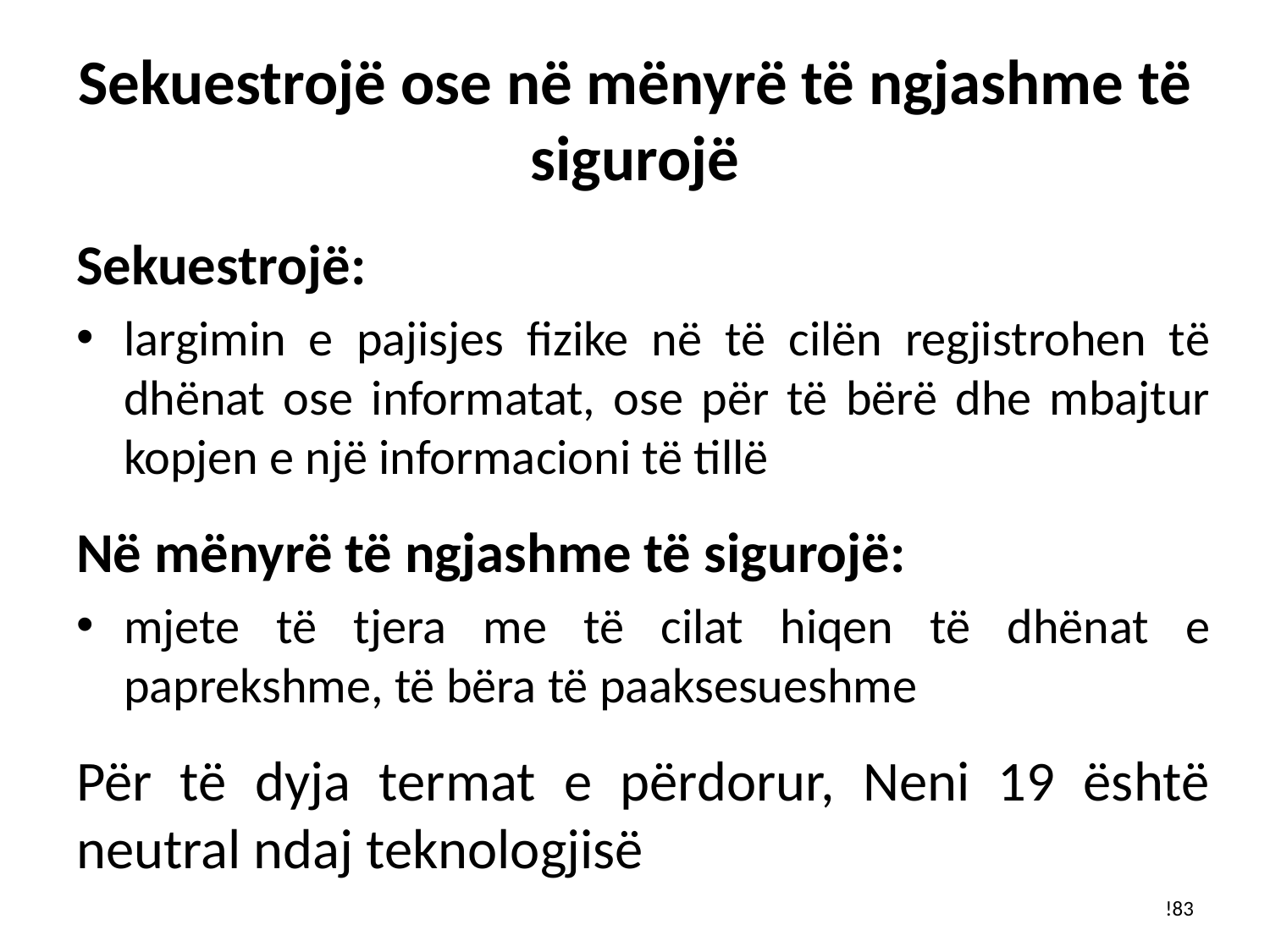

# Sekuestrojë ose në mënyrë të ngjashme të sigurojë
Sekuestrojë:
largimin e pajisjes fizike në të cilën regjistrohen të dhënat ose informatat, ose për të bërë dhe mbajtur kopjen e një informacioni të tillë
Në mënyrë të ngjashme të sigurojë:
mjete të tjera me të cilat hiqen të dhënat e paprekshme, të bëra të paaksesueshme
Për të dyja termat e përdorur, Neni 19 është neutral ndaj teknologjisë
!83